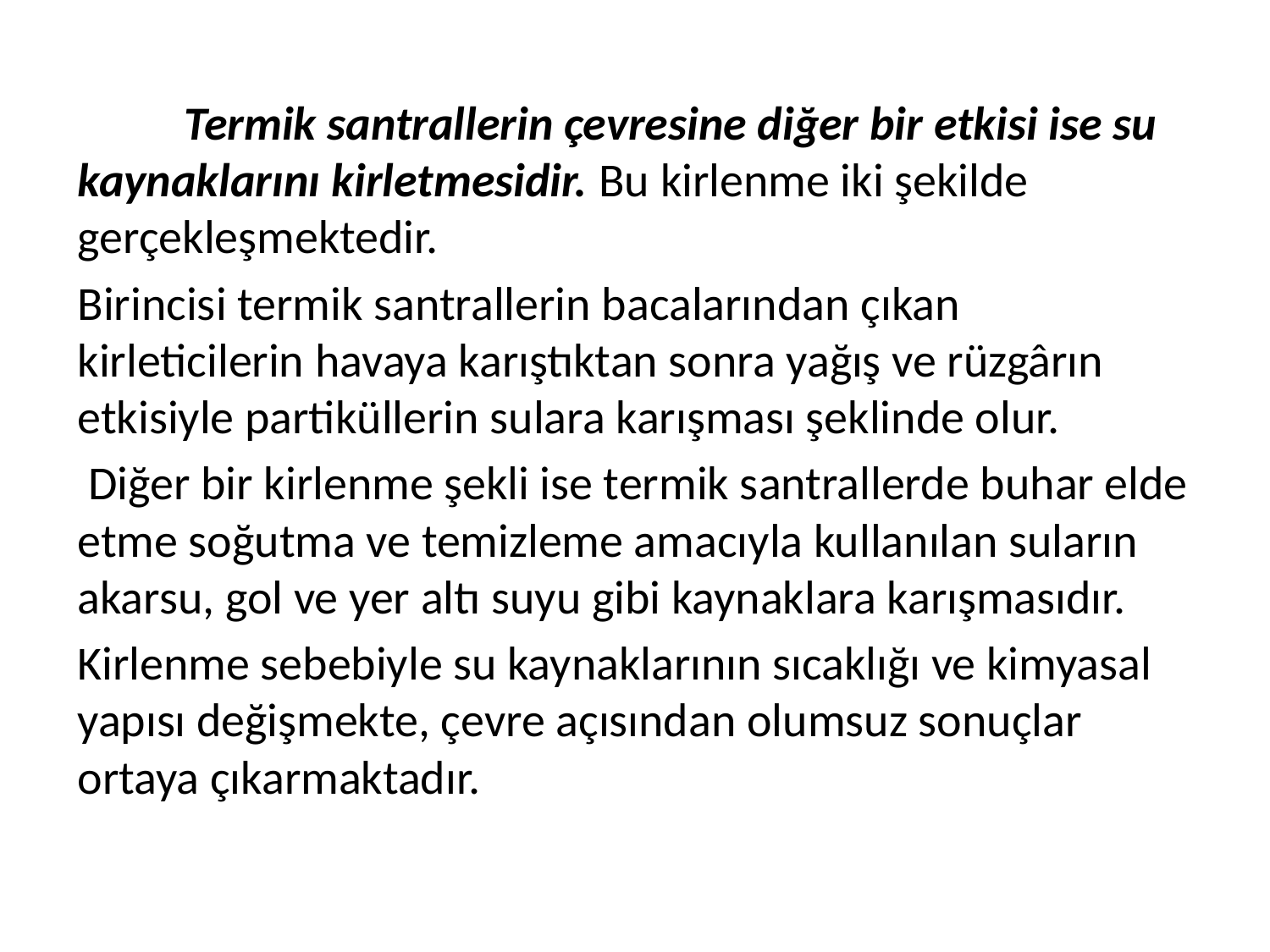

Termik santrallerin çevresine diğer bir etkisi ise su kaynaklarını kirletmesidir. Bu kirlenme iki şekilde gerçekleşmektedir.
Birincisi termik santrallerin bacalarından çıkan kirleticilerin havaya karıştıktan sonra yağış ve rüzgârın etkisiyle partiküllerin sulara karışması şeklinde olur.
 Diğer bir kirlenme şekli ise termik santrallerde buhar elde etme soğutma ve temizleme amacıyla kullanılan suların akarsu, gol ve yer altı suyu gibi kaynaklara karışmasıdır.
Kirlenme sebebiyle su kaynaklarının sıcaklığı ve kimyasal yapısı değişmekte, çevre açısından olumsuz sonuçlar ortaya çıkarmaktadır.